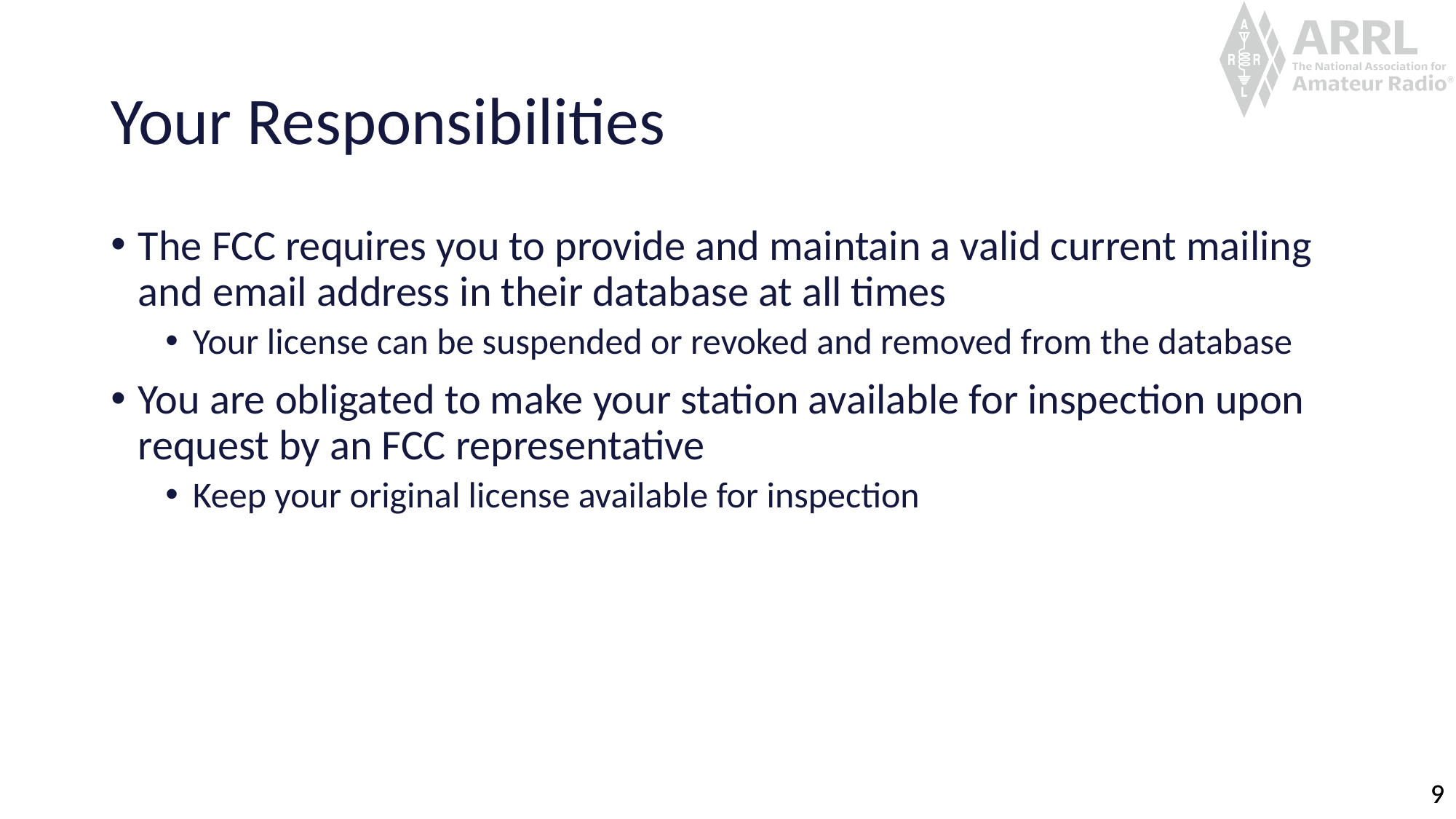

# Your Responsibilities
The FCC requires you to provide and maintain a valid current mailing and email address in their database at all times
Your license can be suspended or revoked and removed from the database
You are obligated to make your station available for inspection upon request by an FCC representative
Keep your original license available for inspection